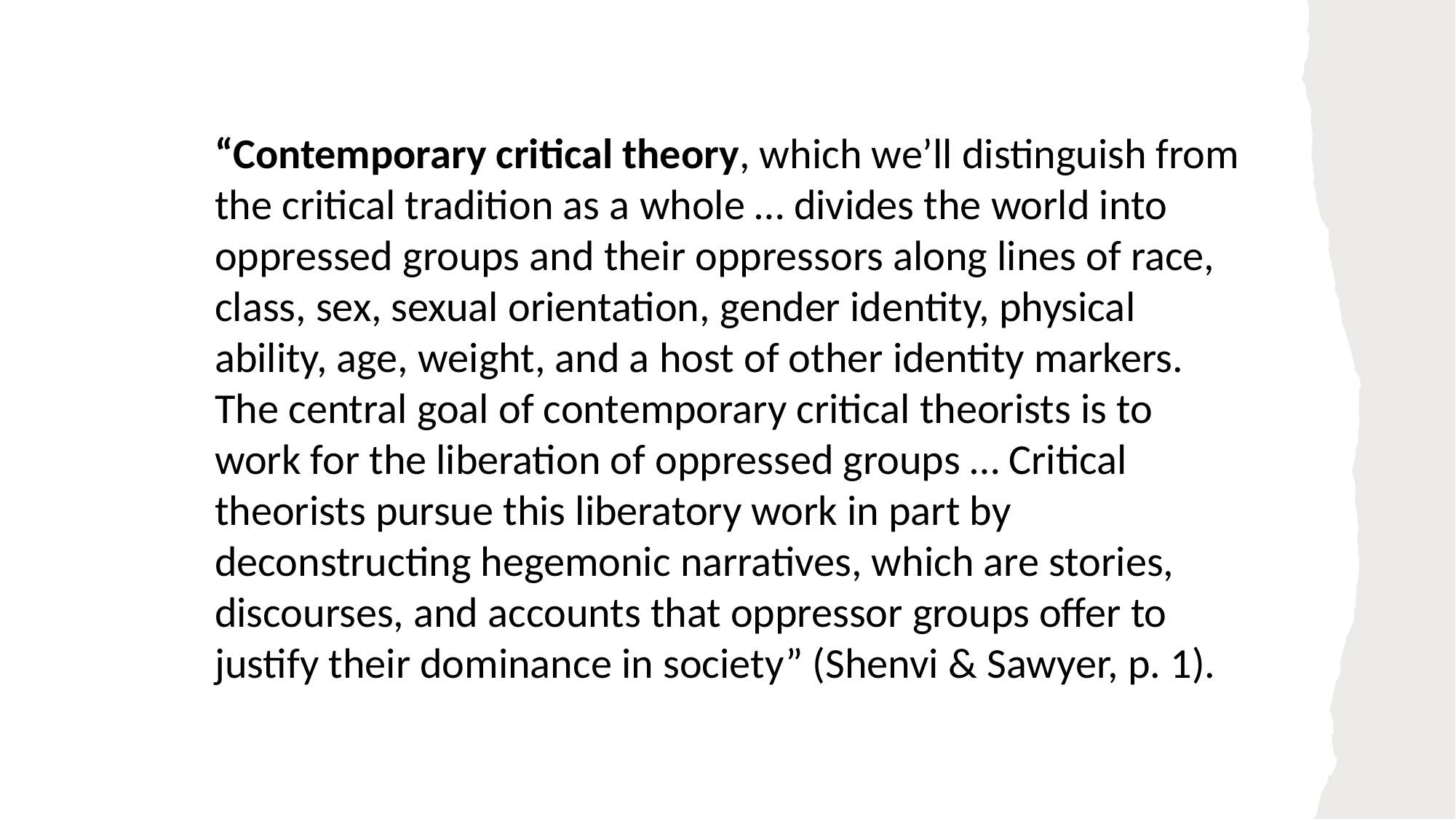

“Contemporary critical theory, which we’ll distinguish from the critical tradition as a whole … divides the world into oppressed groups and their oppressors along lines of race, class, sex, sexual orientation, gender identity, physical ability, age, weight, and a host of other identity markers. The central goal of contemporary critical theorists is to work for the liberation of oppressed groups … Critical theorists pursue this liberatory work in part by deconstructing hegemonic narratives, which are stories, discourses, and accounts that oppressor groups offer to justify their dominance in society” (Shenvi & Sawyer, p. 1).